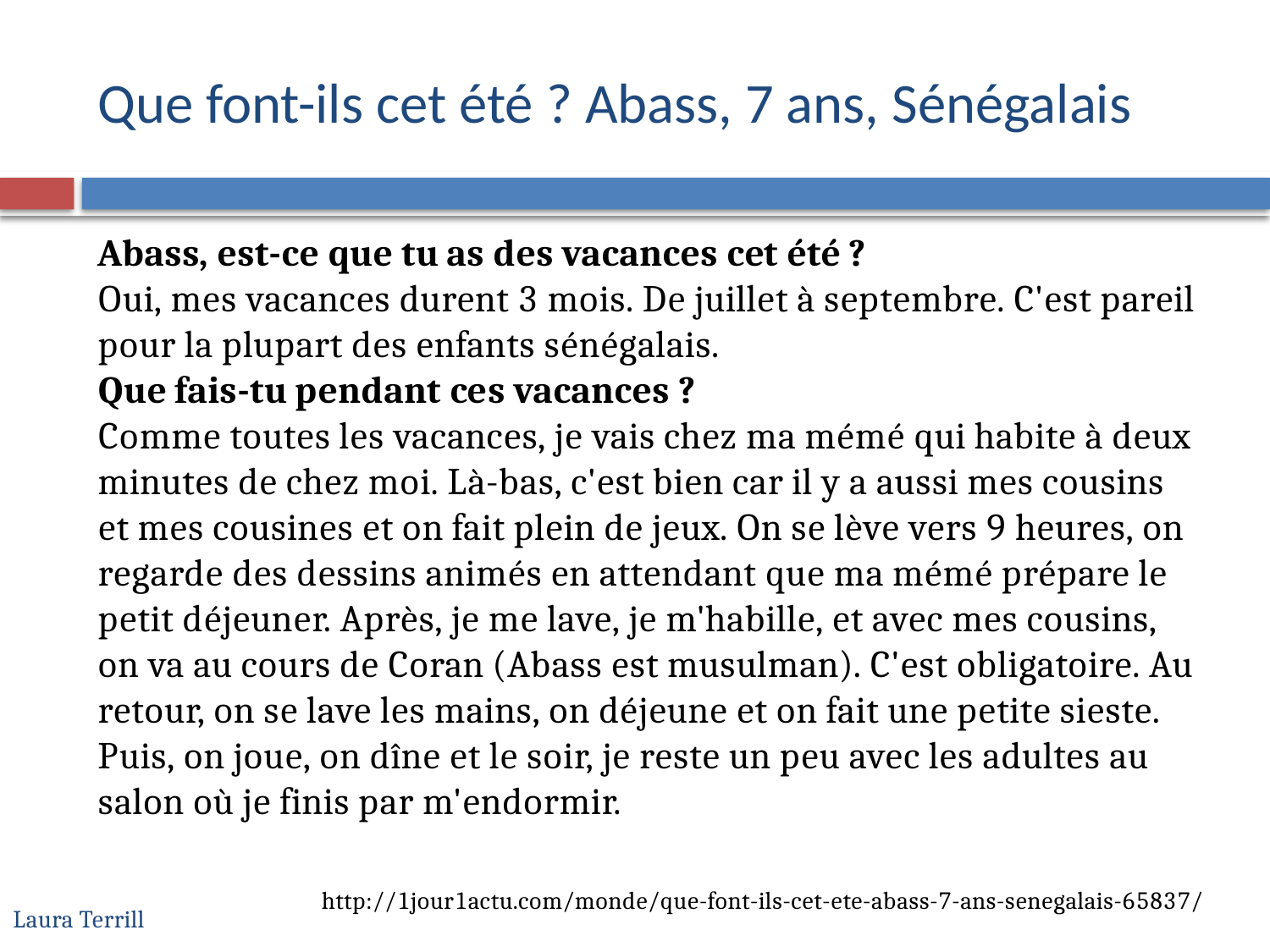

# Que font-ils cet été ? Abass, 7 ans, Sénégalais
Abass, est-ce que tu as des vacances cet été ?
Oui, mes vacances durent 3 mois. De juillet à septembre. C'est pareil pour la plupart des enfants sénégalais.
Que fais-tu pendant ces vacances ?
Comme toutes les vacances, je vais chez ma mémé qui habite à deux minutes de chez moi. Là-bas, c'est bien car il y a aussi mes cousins et mes cousines et on fait plein de jeux. On se lève vers 9 heures, on regarde des dessins animés en attendant que ma mémé prépare le petit déjeuner. Après, je me lave, je m'habille, et avec mes cousins, on va au cours de Coran (Abass est musulman). C'est obligatoire. Au retour, on se lave les mains, on déjeune et on fait une petite sieste. Puis, on joue, on dîne et le soir, je reste un peu avec les adultes au salon où je finis par m'endormir.

http://1jour1actu.com/monde/que-font-ils-cet-ete-abass-7-ans-senegalais-65837/
Laura Terrill